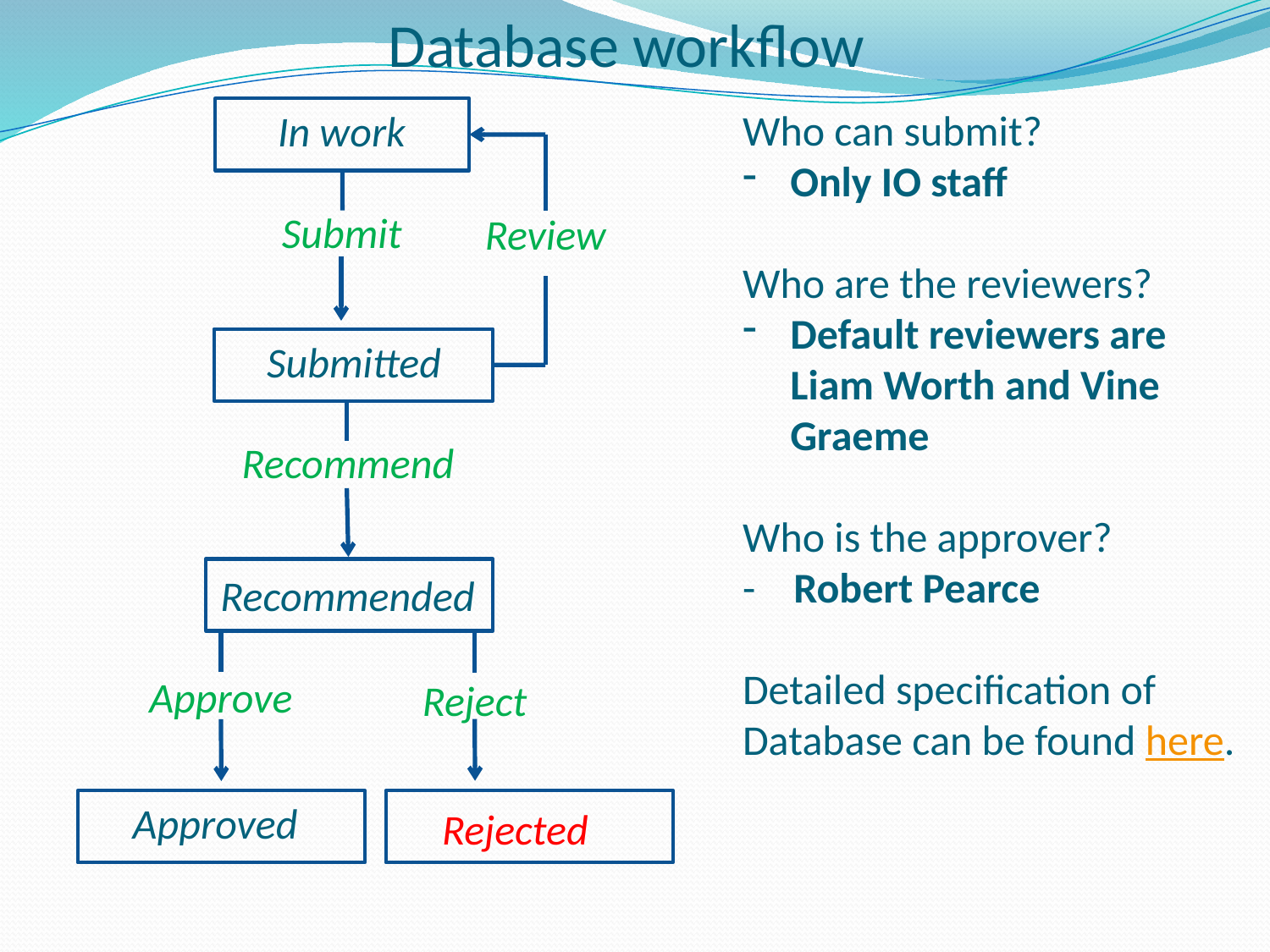

# Database workflow
Who can submit?
Only IO staff

Who are the reviewers?
Default reviewers are Liam Worth and Vine Graeme

Who is the approver?
-    Robert Pearce

Detailed specification of Database can be found here.

In work
Submit
Review

Submitted
Recommend

Recommended
Approve
Reject
Approved

Rejected